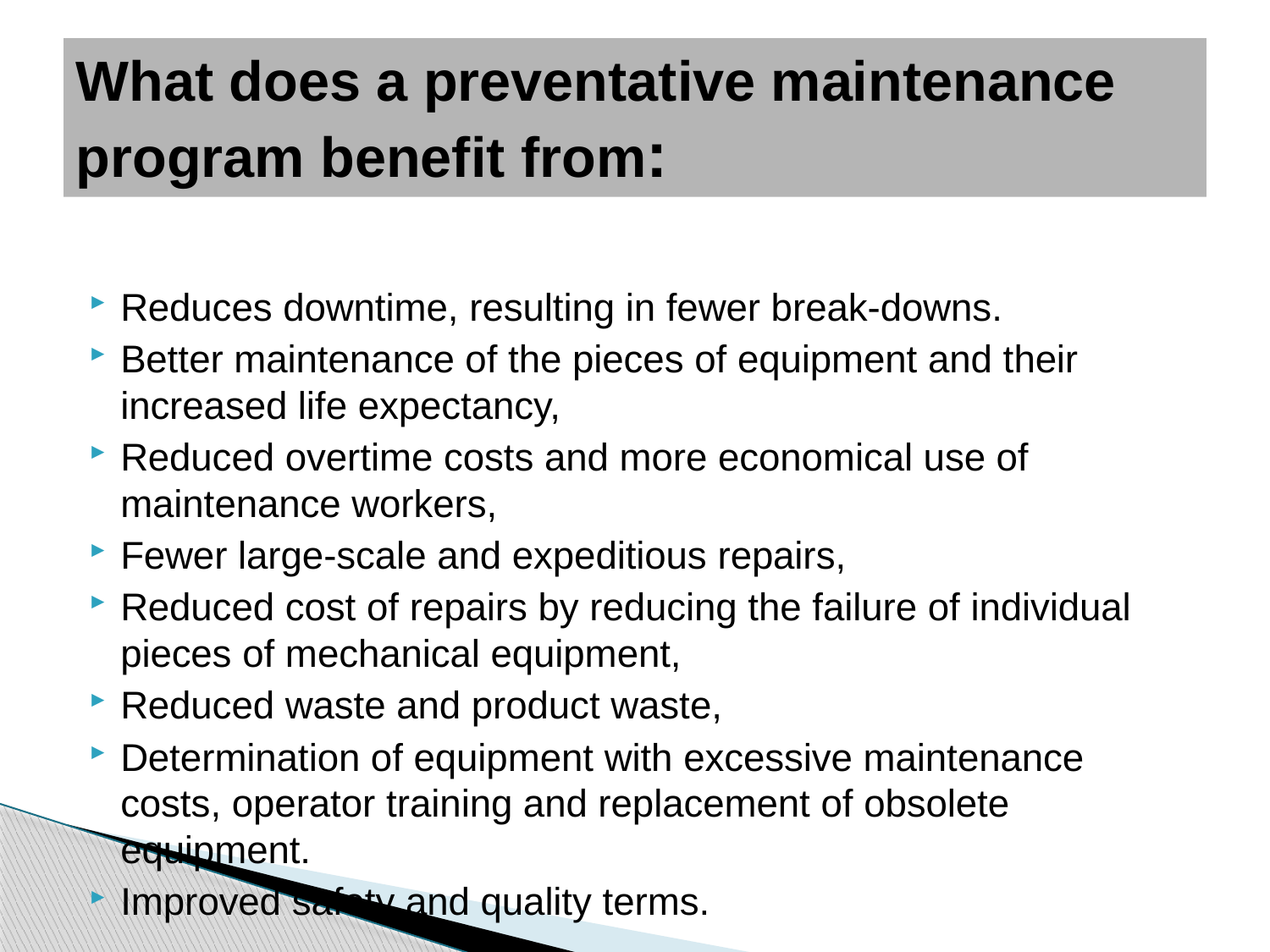

# What does a preventative maintenance program benefit from:
Reduces downtime, resulting in fewer break-downs.
Better maintenance of the pieces of equipment and their increased life expectancy,
Reduced overtime costs and more economical use of maintenance workers,
Fewer large-scale and expeditious repairs,
Reduced cost of repairs by reducing the failure of individual pieces of mechanical equipment,
Reduced waste and product waste,
Determination of equipment with excessive maintenance costs, operator training and replacement of obsolete equipment.
Improved safety and quality terms.